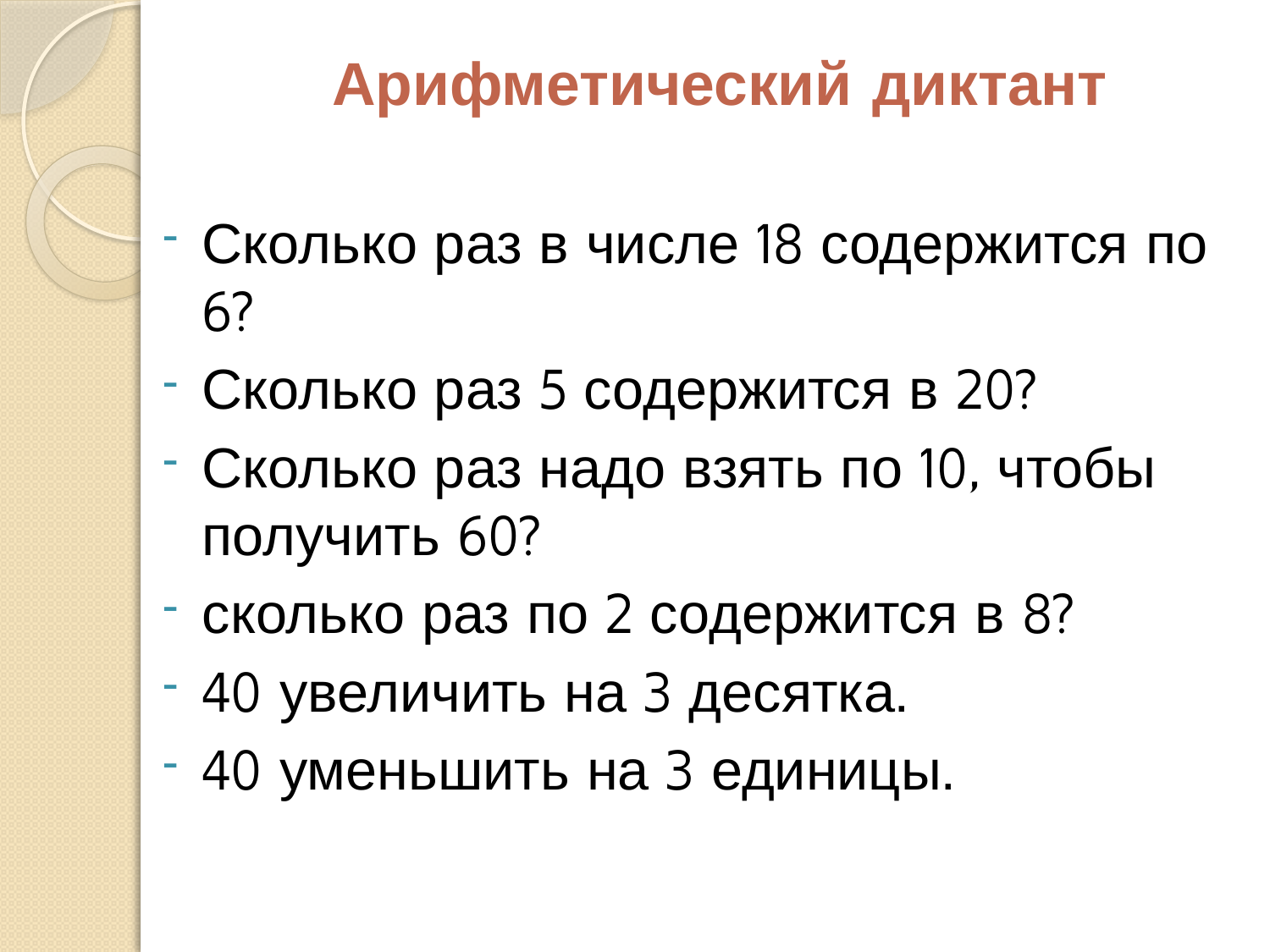

# Арифметический диктант
Сколько раз в числе 18 содержится по 6?
Сколько раз 5 содержится в 20?
Сколько раз надо взять по 10, чтобы получить 60?
сколько раз по 2 содержится в 8?
40 увеличить на 3 десятка.
40 уменьшить на 3 единицы.